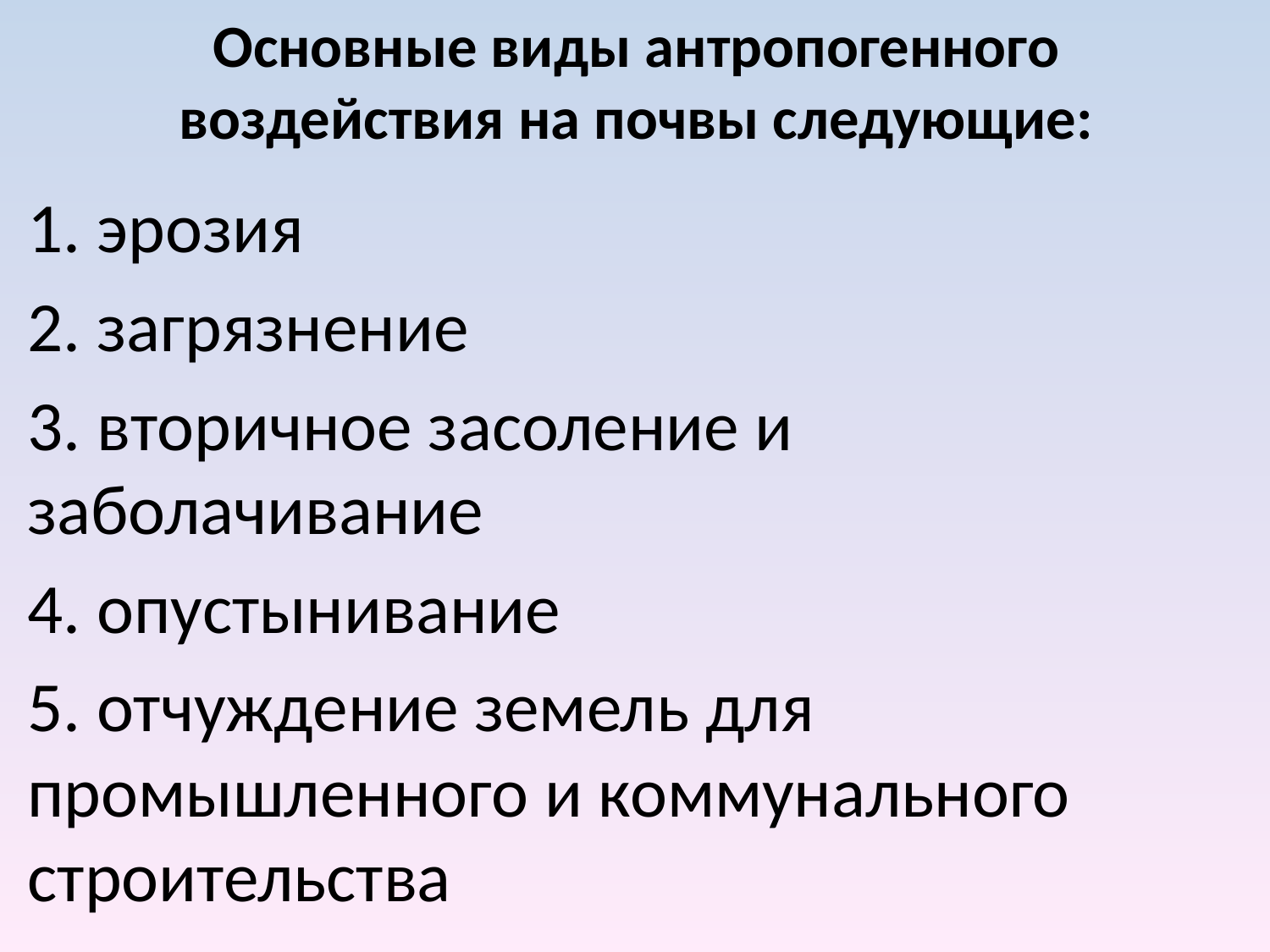

# Основные виды антропогенного воздействия на почвы следующие:
1. эрозия
2. загрязнение
3. вторичное засоление и заболачивание
4. опустынивание
5. отчуждение земель для промышленного и коммунального строительства